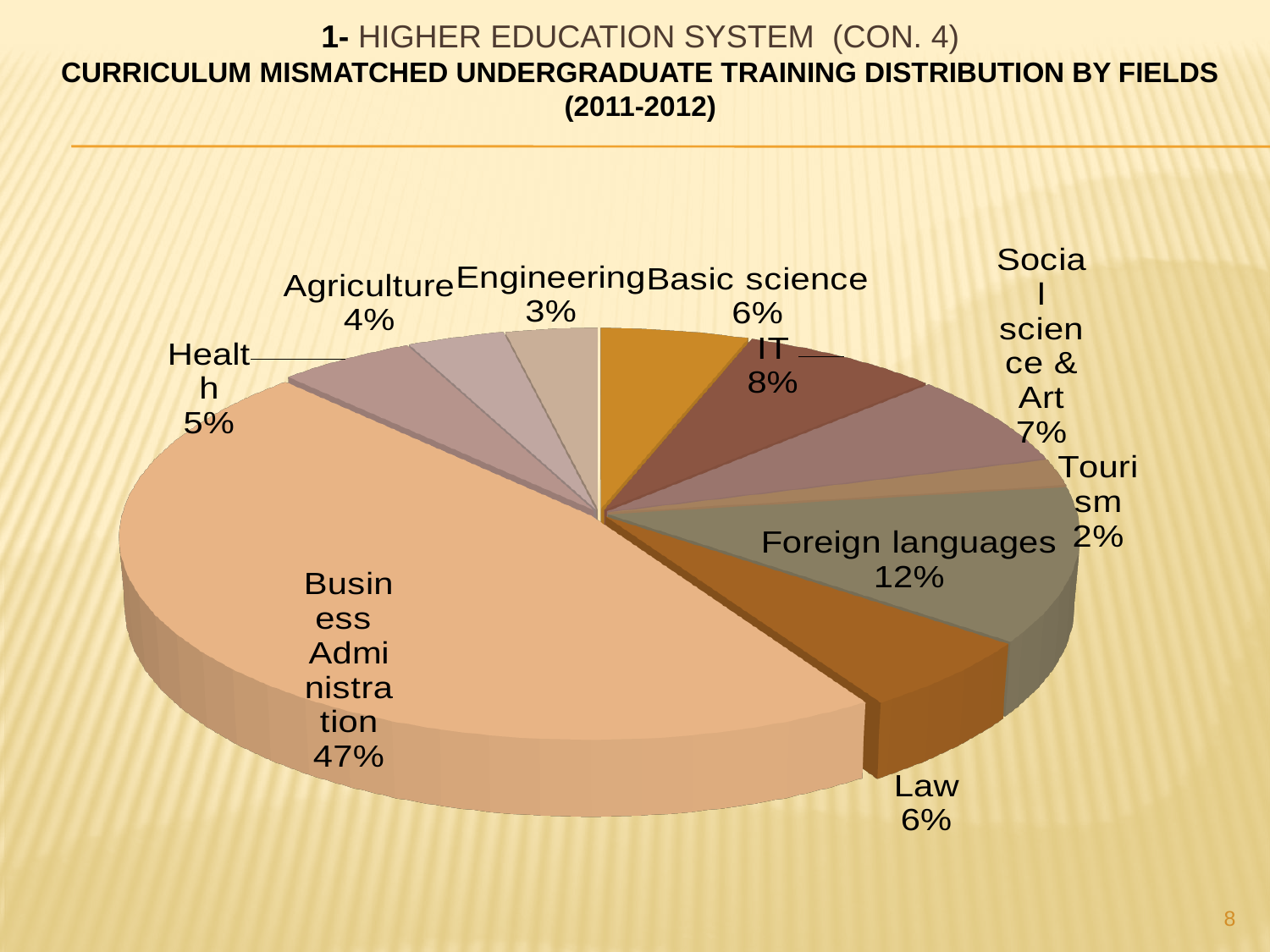

# 1- Higher Education System  (con. 4) Curriculum Mismatched Undergraduate Training Distribution by Fields (2011-2012)

[unsupported chart]

8